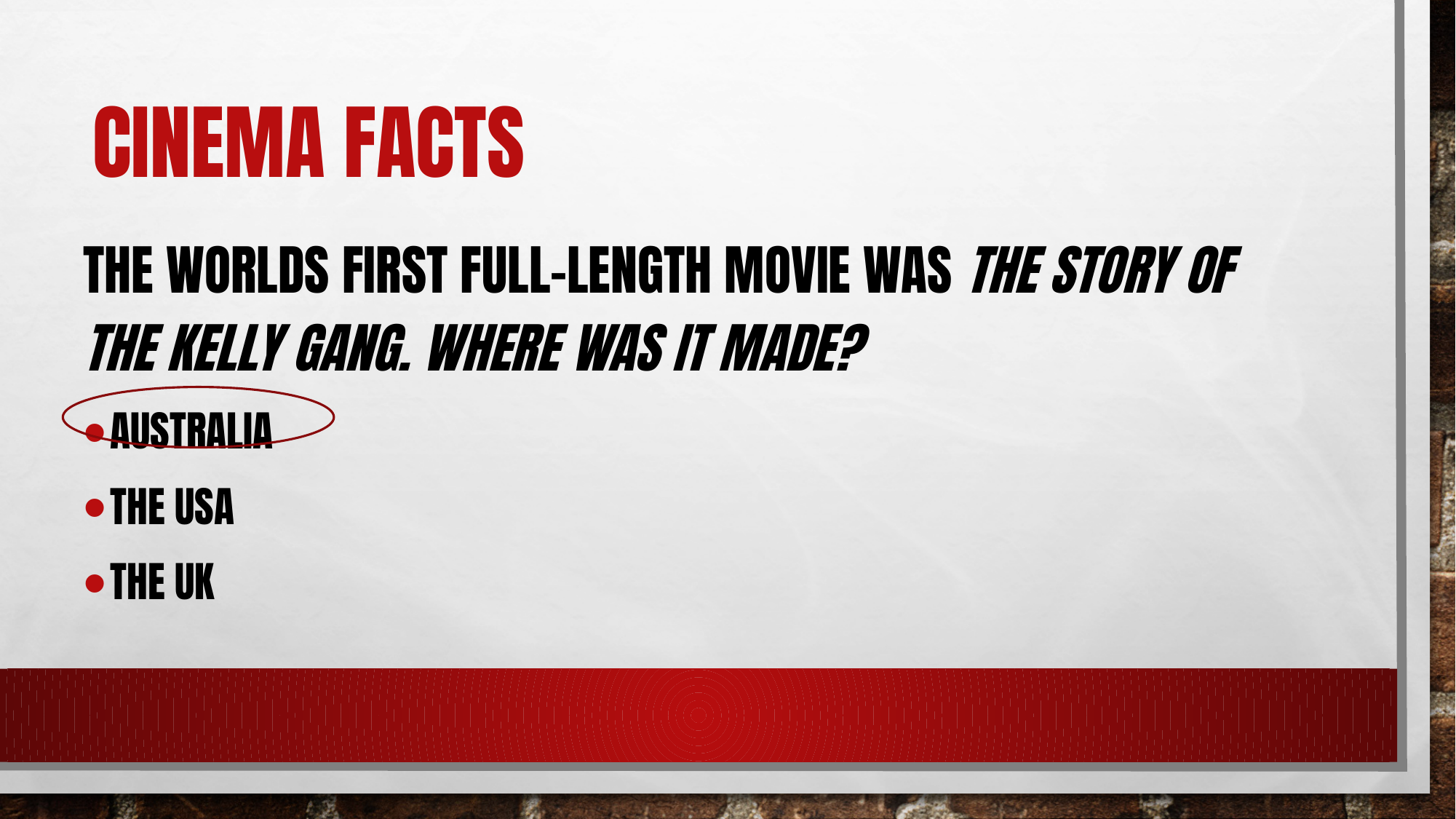

# Cinema facts
The worlds first full-length movie was The Story of the Kelly Gang. Where was it made?
Australia
The USA
The UK